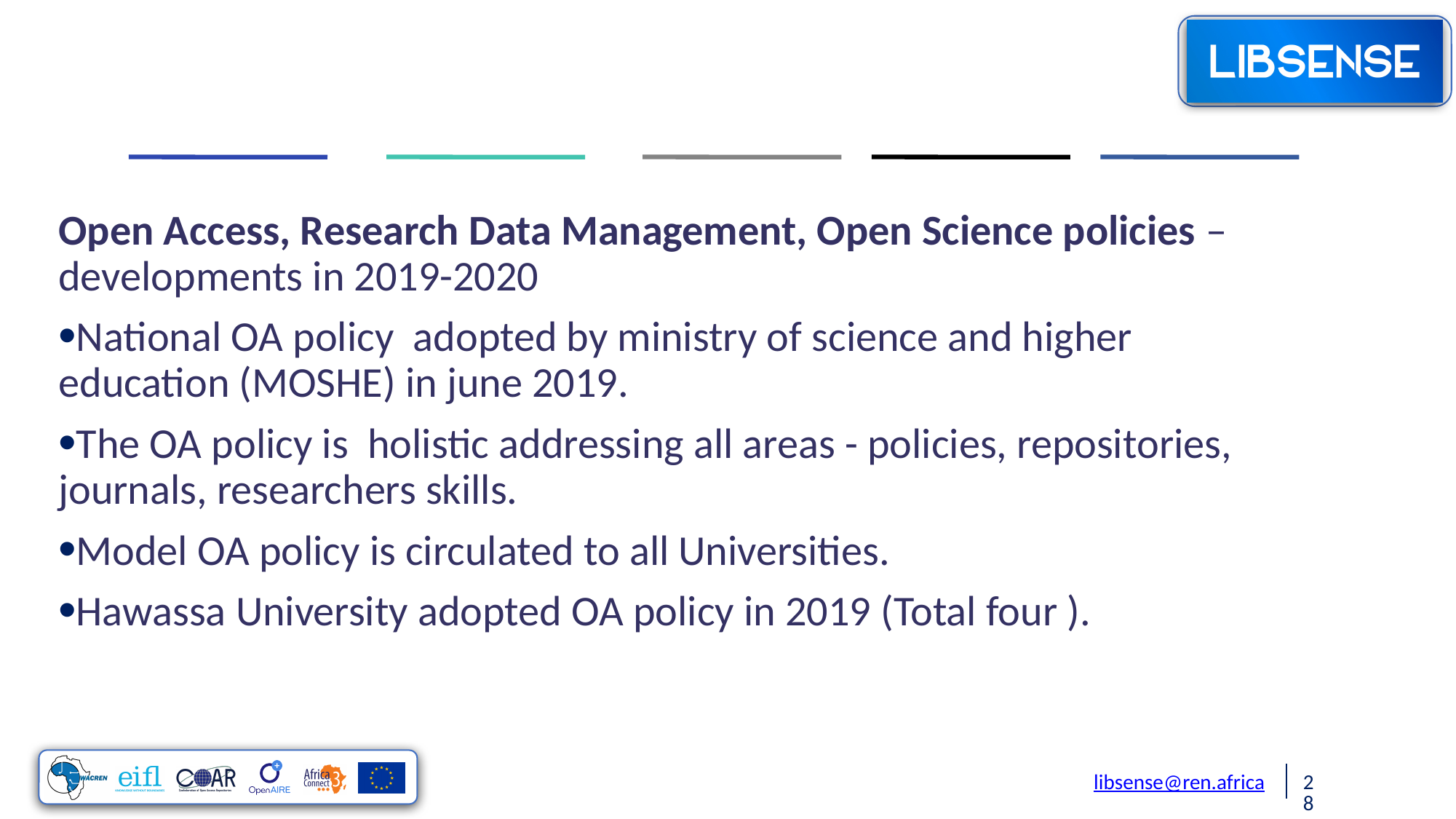

Open Access, Research Data Management, Open Science policies – developments in 2019-2020
National OA policy  adopted by ministry of science and higher education (MOSHE) in june 2019.
The OA policy is  holistic addressing all areas - policies, repositories, journals, researchers skills.
Model OA policy is circulated to all Universities.
Hawassa University adopted OA policy in 2019 (Total four ).

libsense@ren.africa
28